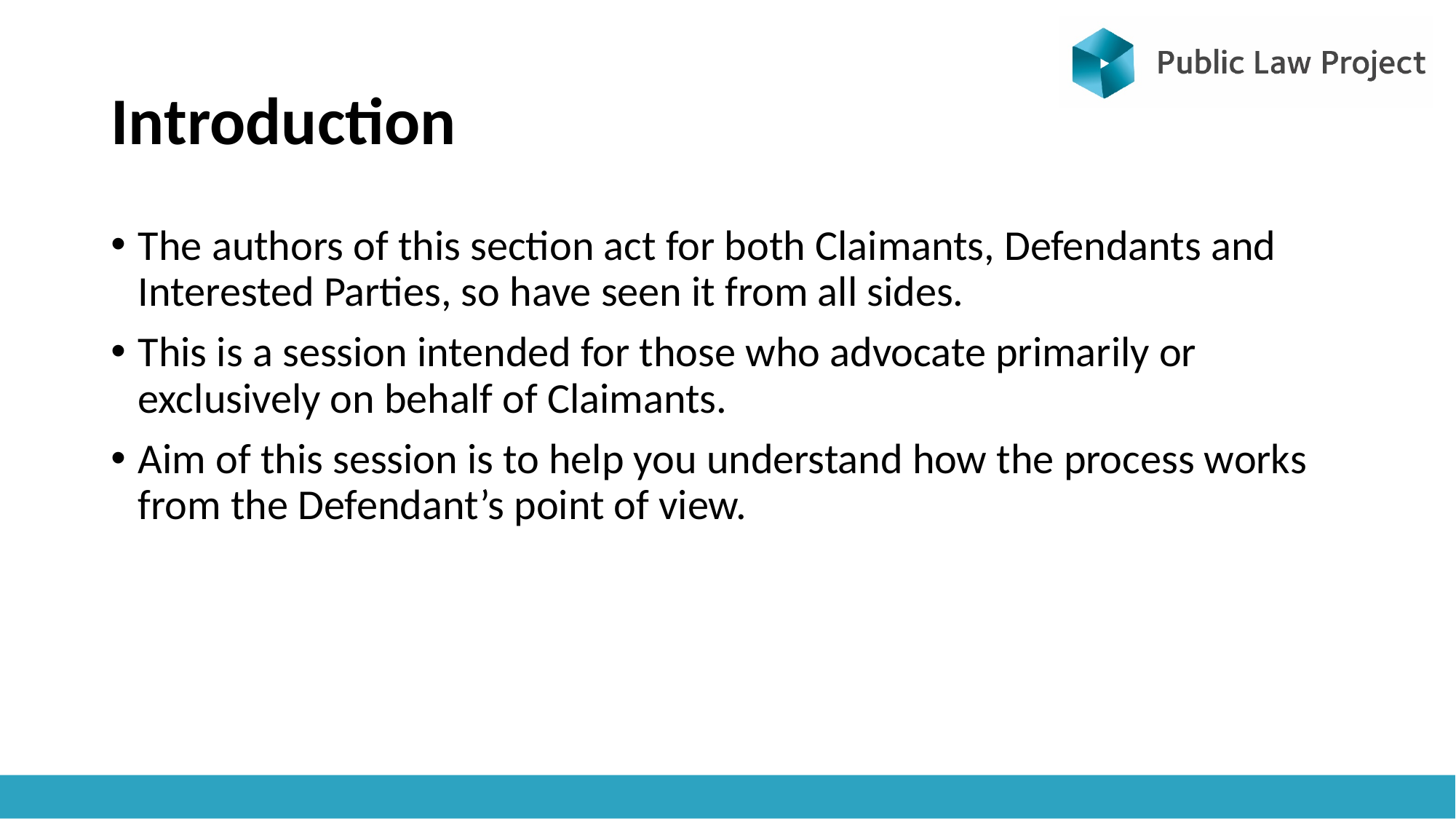

# Introduction
The authors of this section act for both Claimants, Defendants and Interested Parties, so have seen it from all sides.
This is a session intended for those who advocate primarily or exclusively on behalf of Claimants.
Aim of this session is to help you understand how the process works from the Defendant’s point of view.